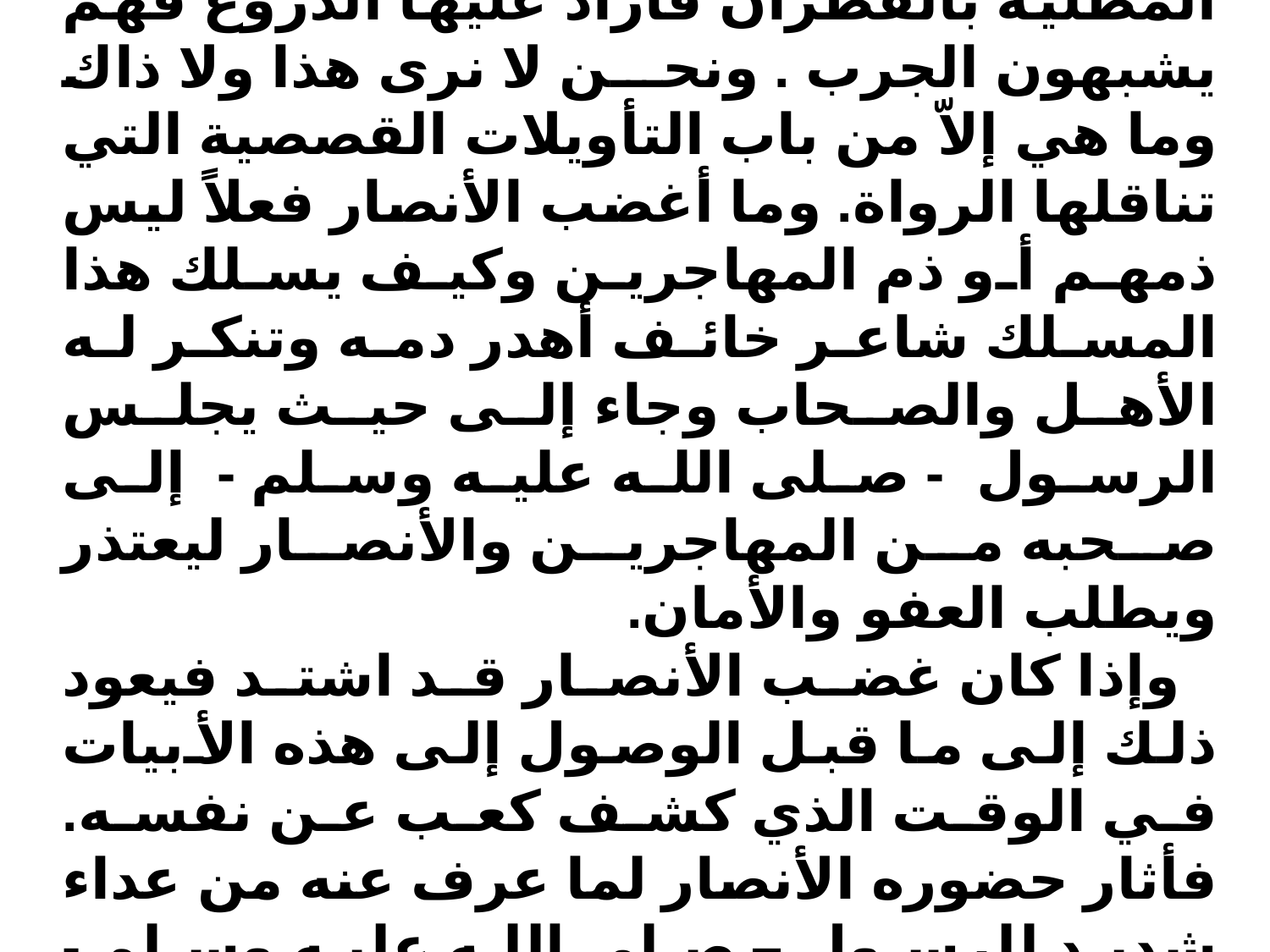

وقيل إن ما أثار الأنصار ضدّ كعب أنه قال الجمال الجرب ويروي السكري "الجرب المطلية بالقطران فأراد عليها الدروع فهم يشبهون الجرب . ونحن لا نرى هذا ولا ذاك وما هي إلاّ من باب التأويلات القصصية التي تناقلها الرواة. وما أغضب الأنصار فعلاً ليس ذمهم أو ذم المهاجرين وكيف يسلك هذا المسلك شاعر خائف أهدر دمه وتنكر له الأهل والصحاب وجاء إلى حيث يجلس الرسول  - صلى الله عليه وسلم -  إلى صحبه من المهاجرين والأنصار ليعتذر ويطلب العفو والأمان.
وإذا كان غضب الأنصار قد اشتد فيعود ذلك إلى ما قبل الوصول إلى هذه الأبيات في الوقت الذي كشف كعب عن نفسه. فأثار حضوره الأنصار لما عرف عنه من عداء شديد للرسول – صلى الله عليه وسلم - والمسلمين ولإقذاعه في ذمهم مع الشعراء المشركين.